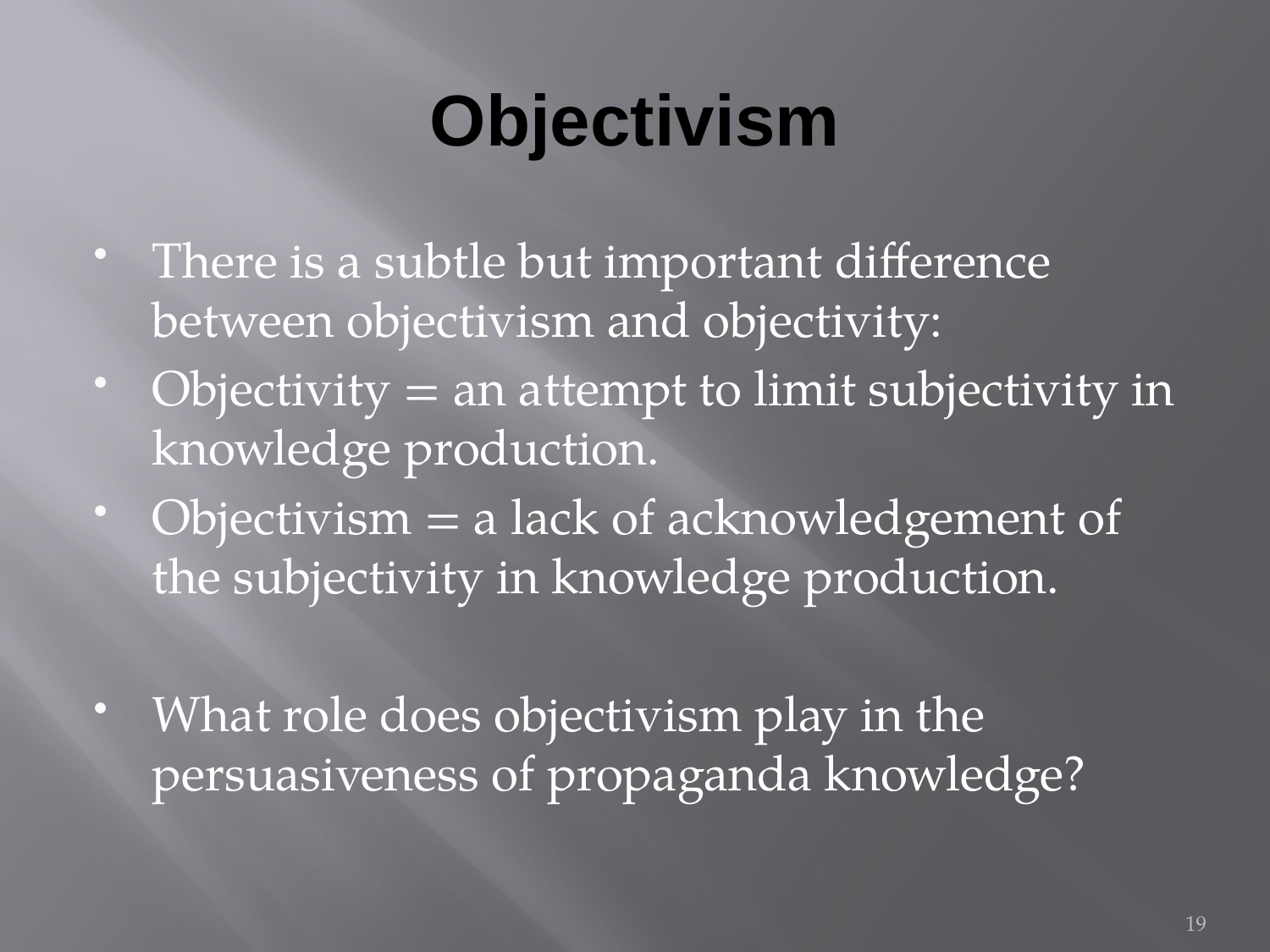

# Objectivism
There is a subtle but important difference between objectivism and objectivity:
Objectivity = an attempt to limit subjectivity in knowledge production.
Objectivism = a lack of acknowledgement of the subjectivity in knowledge production.

What role does objectivism play in the persuasiveness of propaganda knowledge?
19